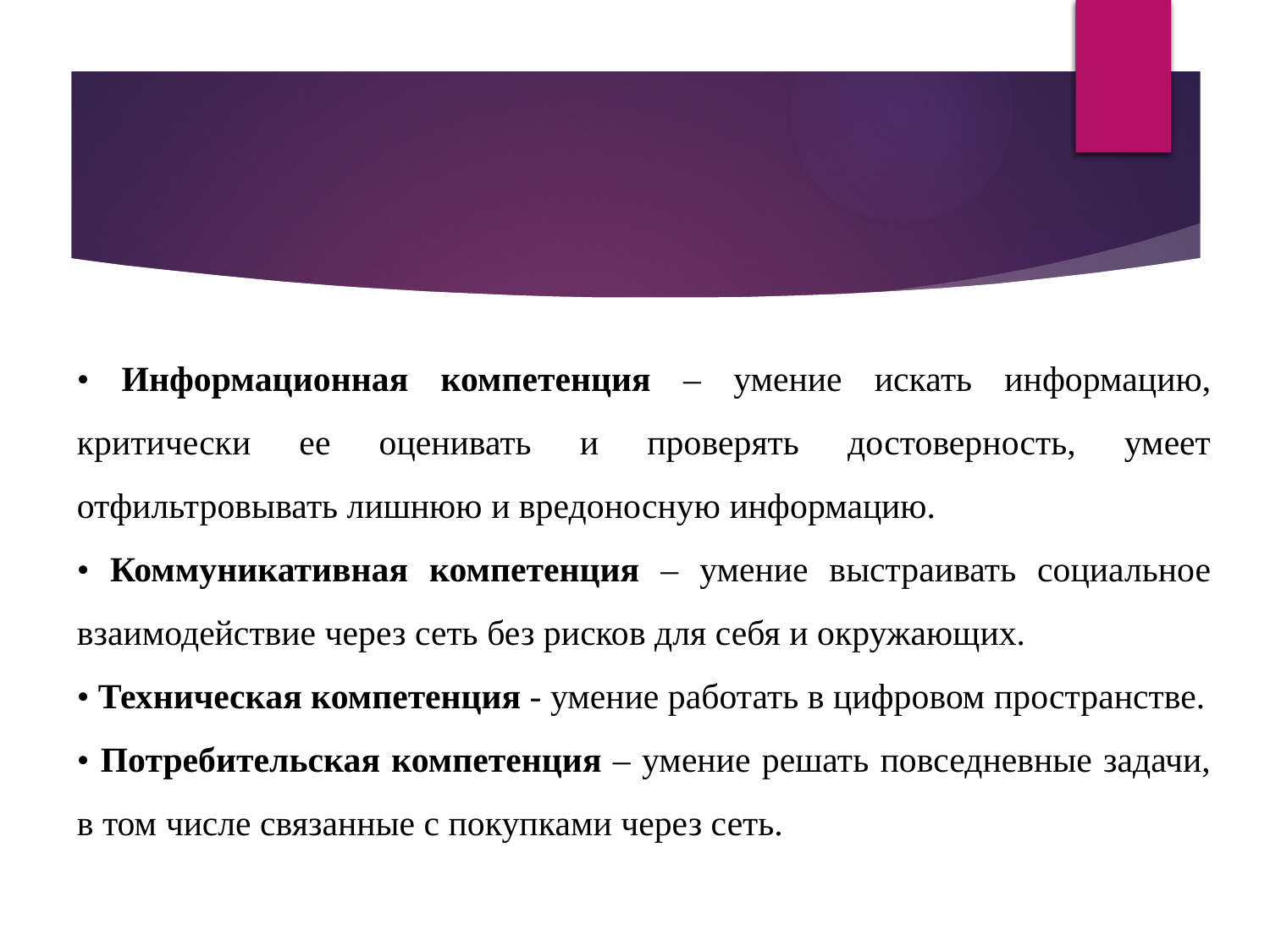

• Информационная компетенция – умение искать информацию, критически ее оценивать и проверять достоверность, умеет отфильтровывать лишнюю и вредоносную информацию.
• Коммуникативная компетенция – умение выстраивать социальное взаимодействие через сеть без рисков для себя и окружающих.
• Техническая компетенция - умение работать в цифровом пространстве.
• Потребительская компетенция – умение решать повседневные задачи, в том числе связанные с покупками через сеть.